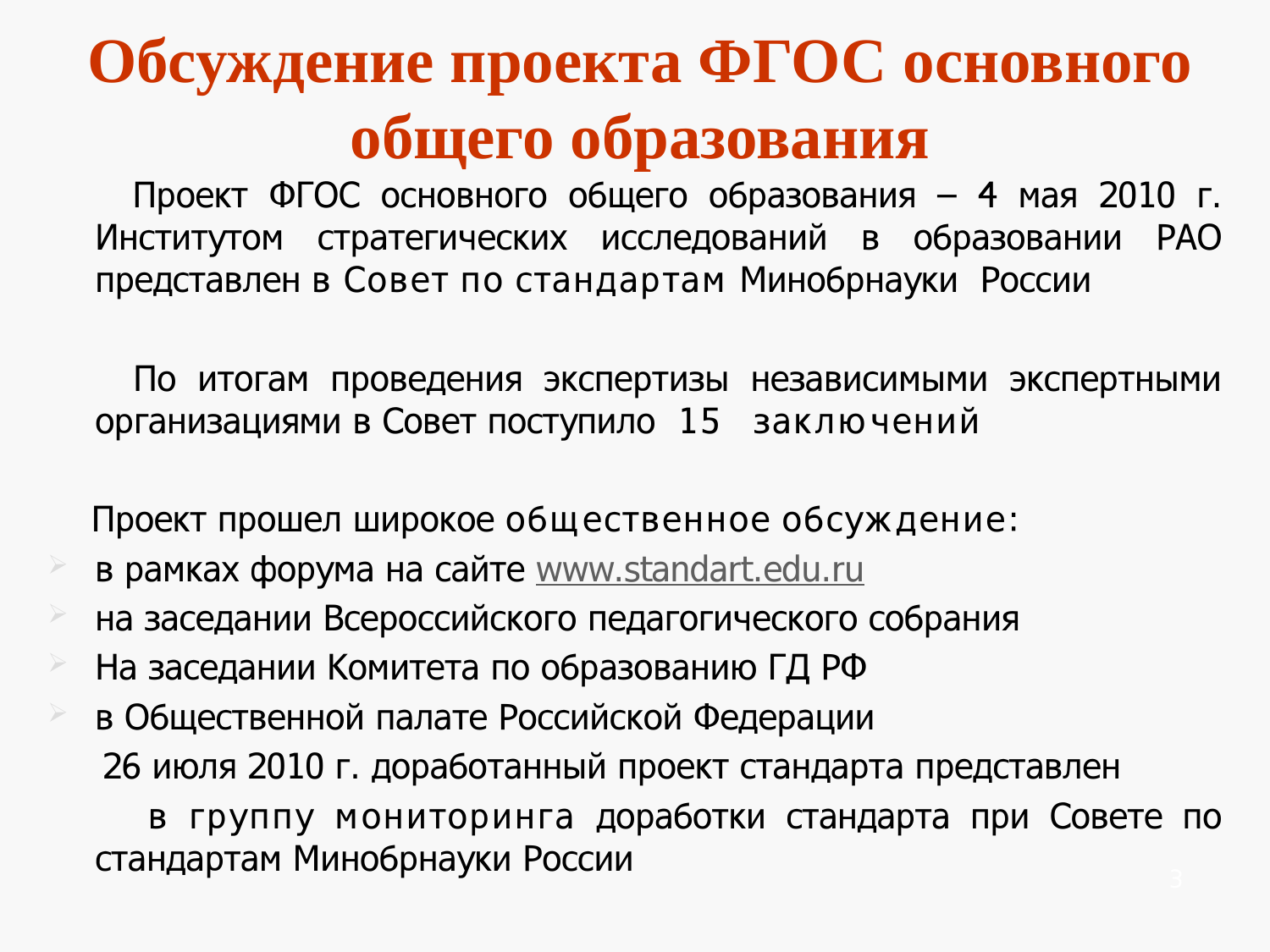

# Обсуждение проекта ФГОС основного общего образования
    Проект ФГОС основного общего образования – 4 мая 2010 г. Институтом стратегических исследований в образовании РАО представлен в Совет по стандартам Минобрнауки  России

    По итогам проведения экспертизы независимыми экспертными организациями в Совет поступило  15   заключений

    Проект прошел широкое общественное обсуждение:
в рамках форума на сайте www.standart.edu.ru
на заседании Всероссийского педагогического собрания
На заседании Комитета по образованию ГД РФ
в Общественной палате Российской Федерации
     26 июля 2010 г. доработанный проект стандарта представлен
     в группу мониторинга доработки стандарта при Совете по стандартам Минобрнауки России

3